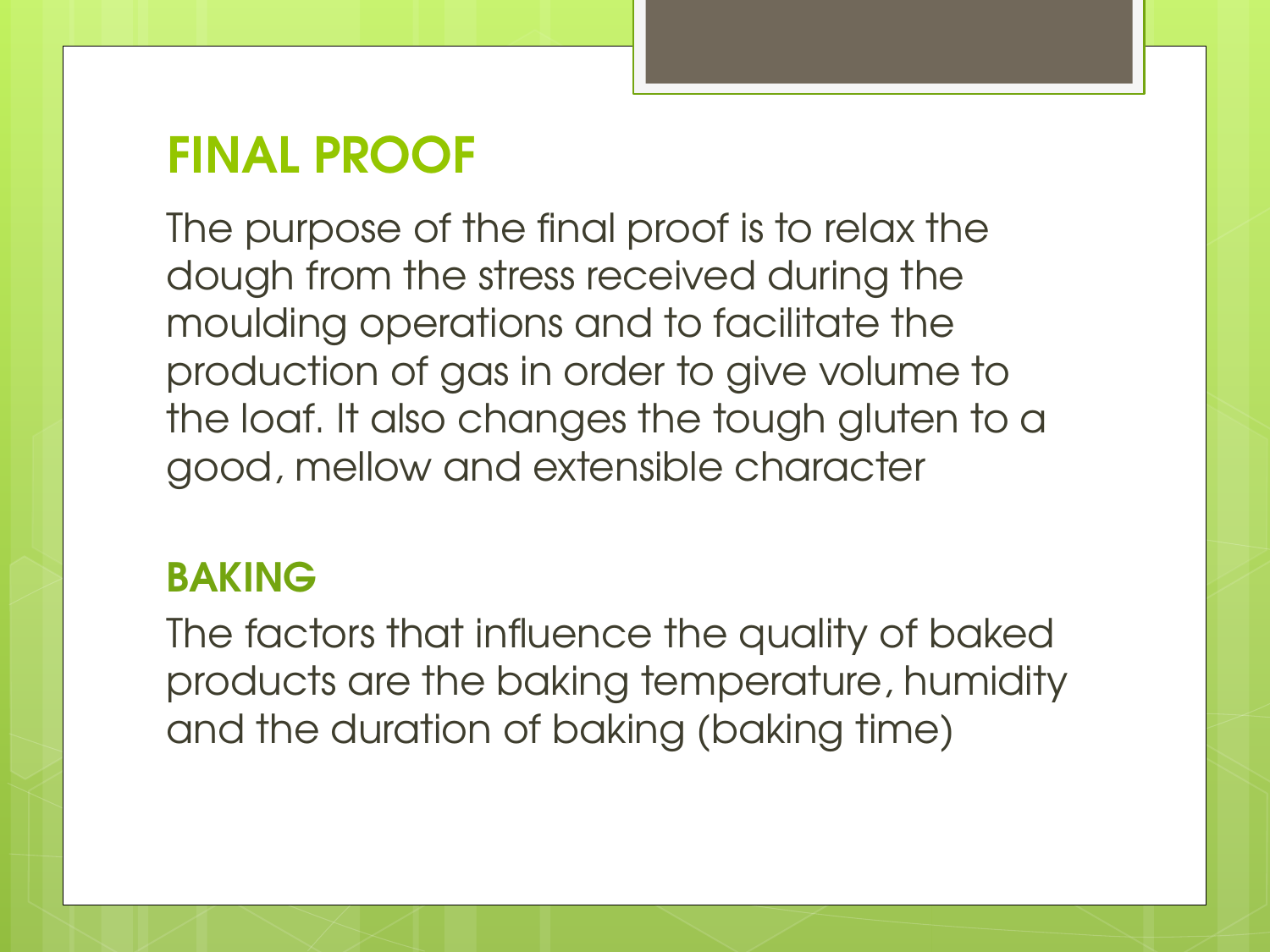

# FINAL PROOF
The purpose of the final proof is to relax the dough from the stress received during the moulding operations and to facilitate the production of gas in order to give volume to the loaf. It also changes the tough gluten to a good, mellow and extensible character

BAKING
The factors that influence the quality of baked products are the baking temperature, humidity and the duration of baking (baking time)